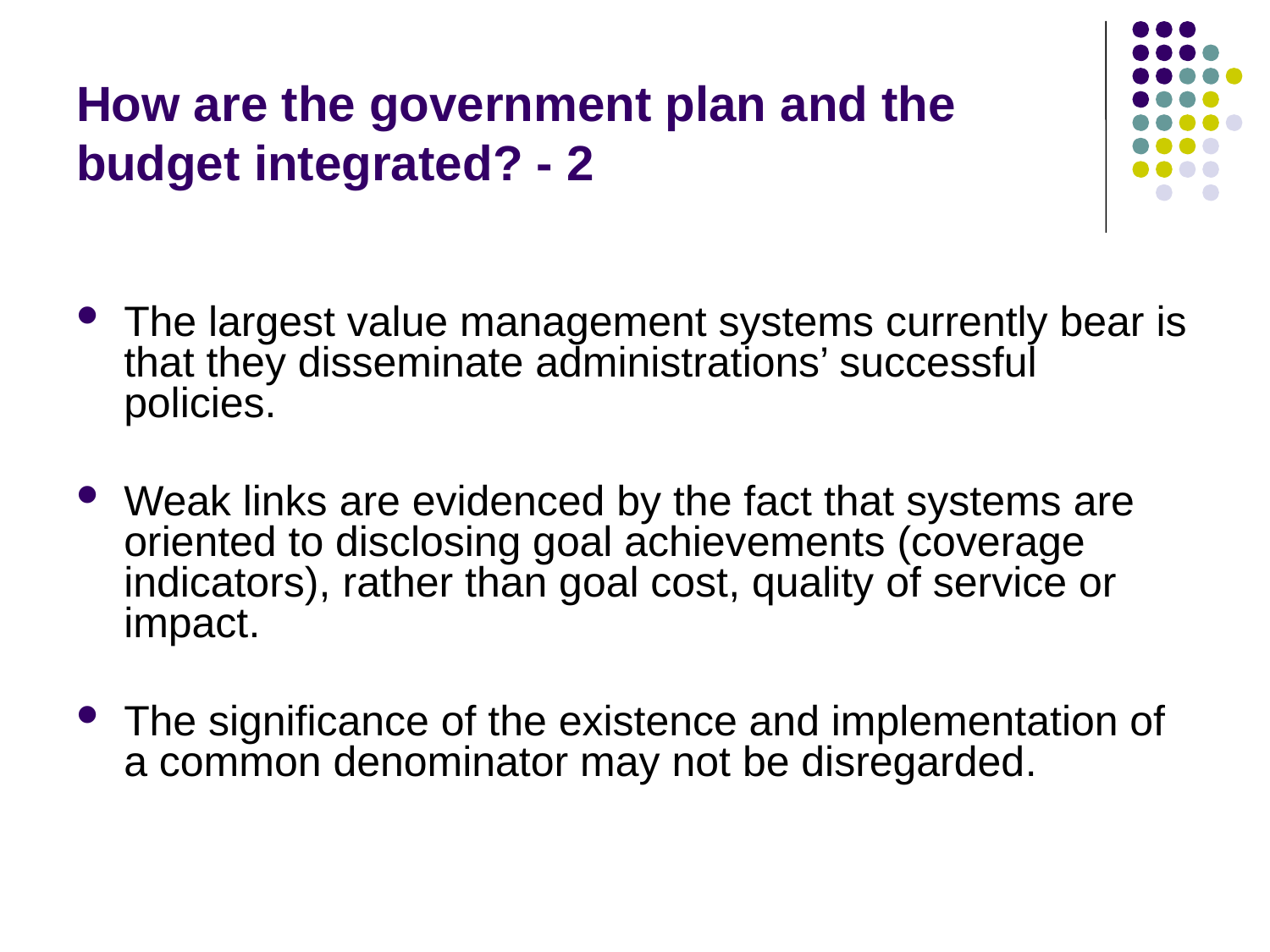

# How are the government plan and the budget integrated? - 2

The largest value management systems currently bear is that they disseminate administrations’ successful policies.

Weak links are evidenced by the fact that systems are oriented to disclosing goal achievements (coverage indicators), rather than goal cost, quality of service or impact.

The significance of the existence and implementation of a common denominator may not be disregarded.